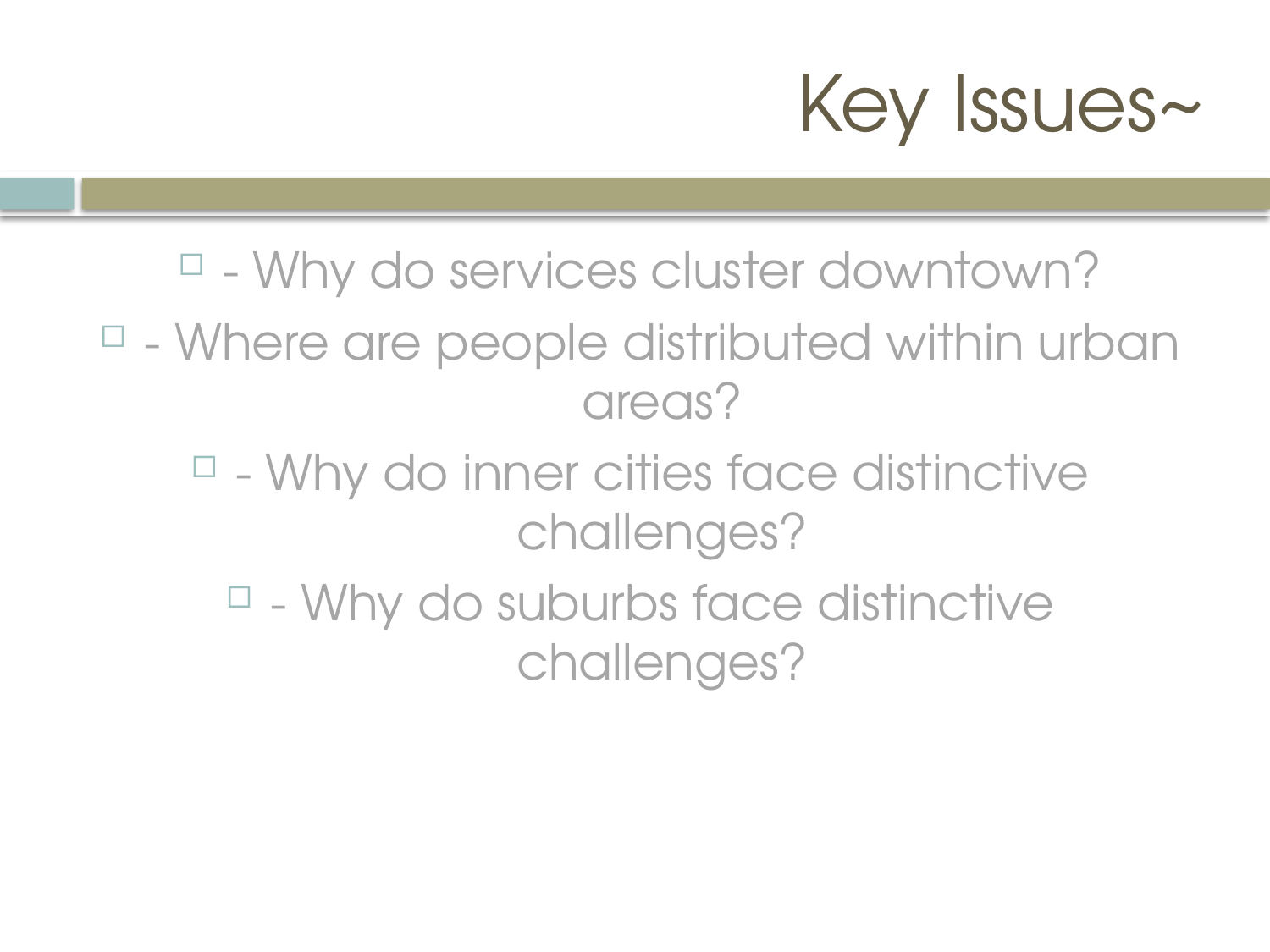

# Key Issues~
- Why do services cluster downtown?
- Where are people distributed within urban areas?
- Why do inner cities face distinctive challenges?
- Why do suburbs face distinctive challenges?